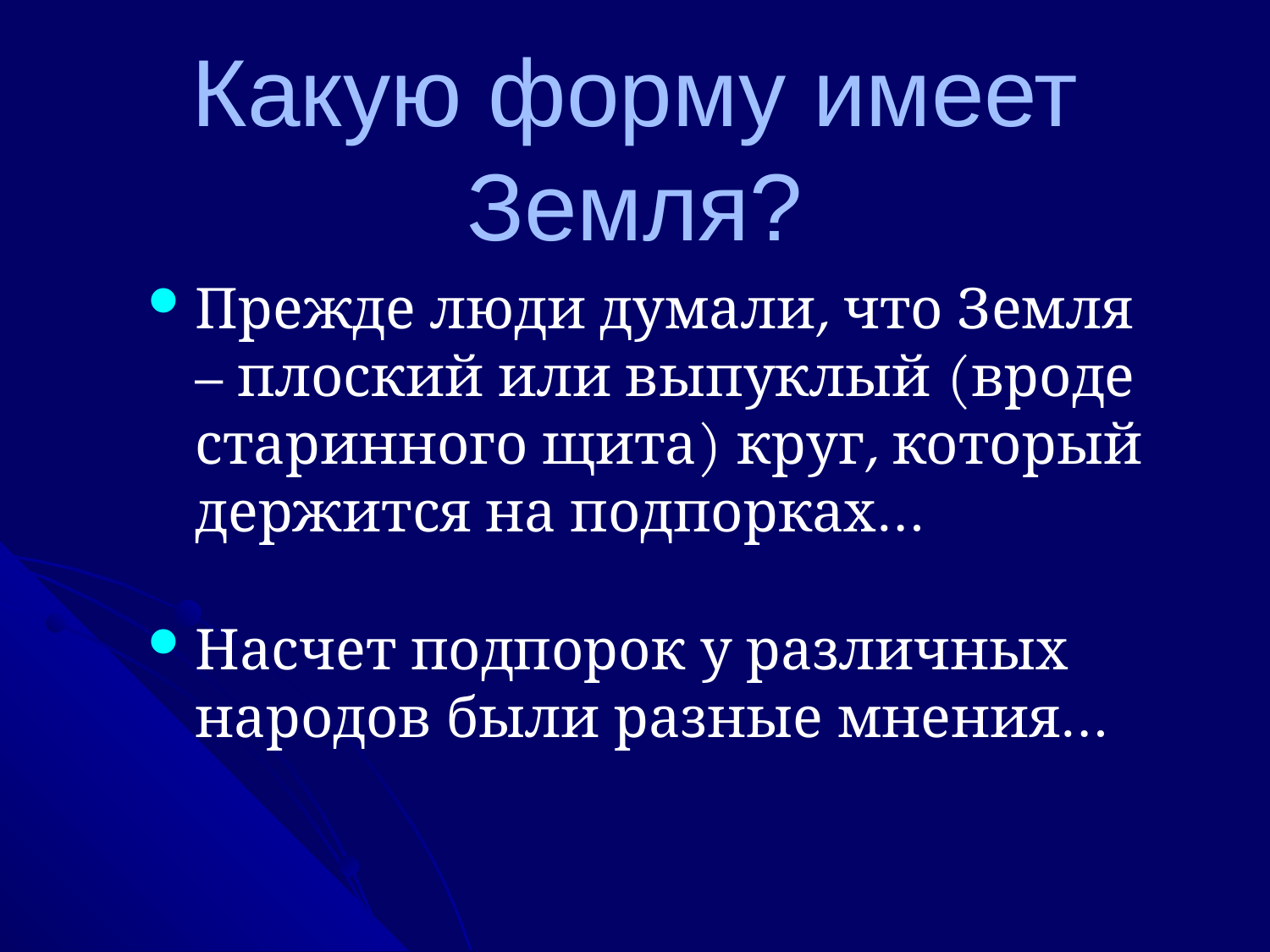

# Какую форму имеет Земля?
Прежде люди думали, что Земля – плоский или выпуклый (вроде старинного щита) круг, который держится на подпорках…

Насчет подпорок у различных   народов были разные мнения…